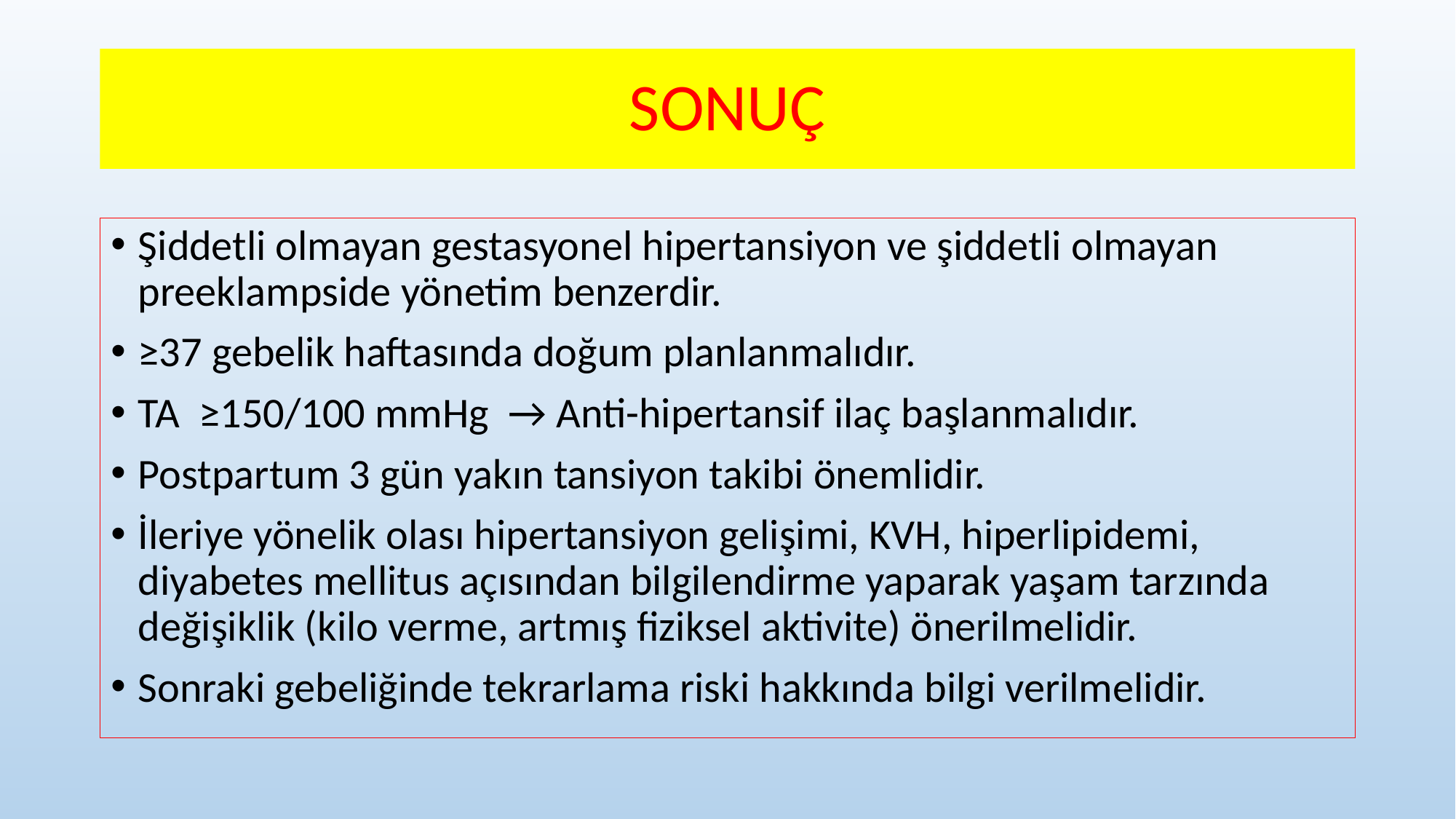

# SONUÇ
Şiddetli olmayan gestasyonel hipertansiyon ve şiddetli olmayan preeklampside yönetim benzerdir.
≥37 gebelik haftasında doğum planlanmalıdır.
TA  ≥150/100 mmHg  → Anti-hipertansif ilaç başlanmalıdır.
Postpartum 3 gün yakın tansiyon takibi önemlidir.
İleriye yönelik olası hipertansiyon gelişimi, KVH, hiperlipidemi, diyabetes mellitus açısından bilgilendirme yaparak yaşam tarzında değişiklik (kilo verme, artmış fiziksel aktivite) önerilmelidir.
Sonraki gebeliğinde tekrarlama riski hakkında bilgi verilmelidir.